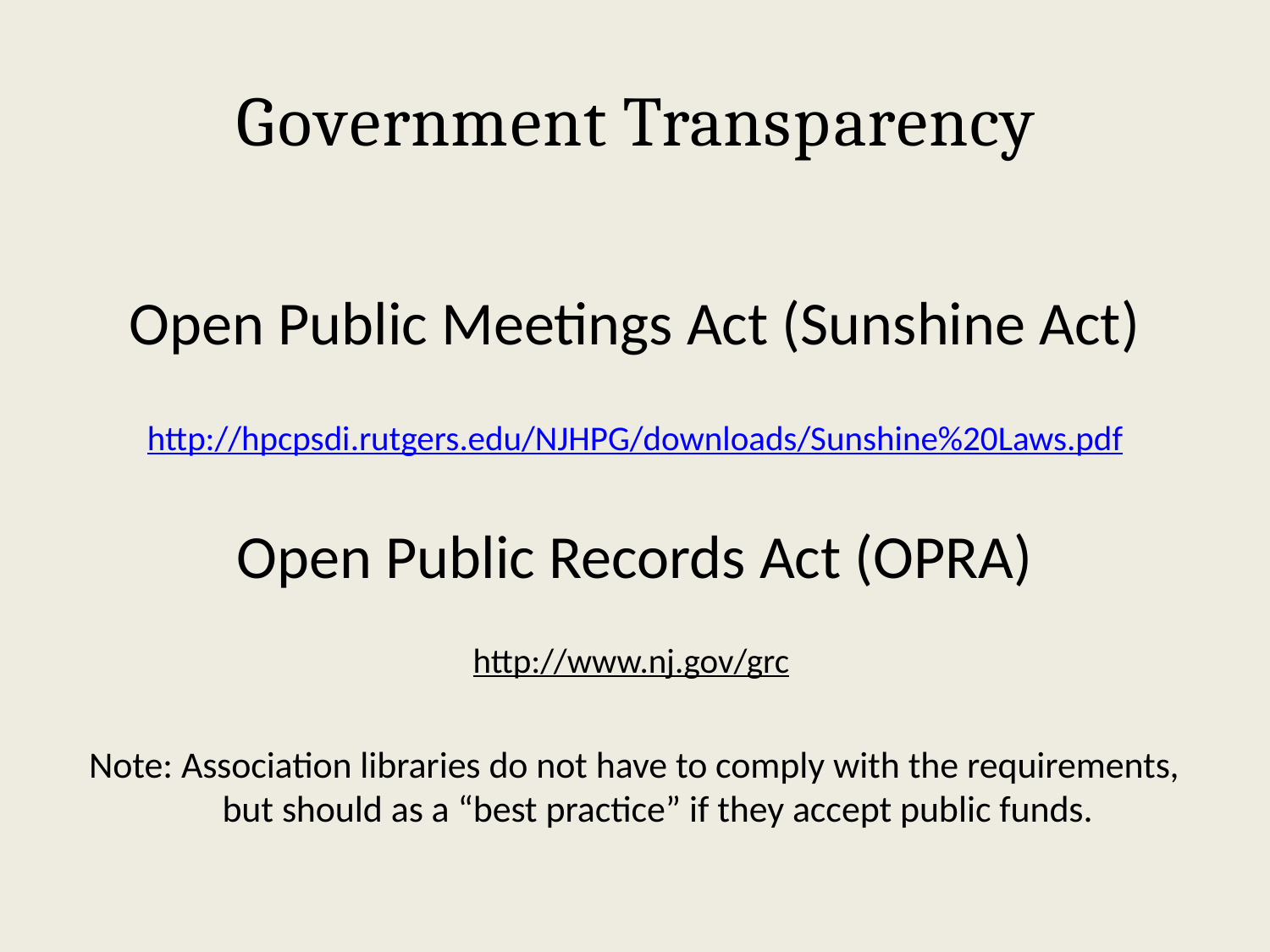

# Government Transparency

Open Public Meetings Act (Sunshine Act)

http://hpcpsdi.rutgers.edu/NJHPG/downloads/Sunshine%20Laws.pdf

Open Public Records Act (OPRA)

http://www.nj.gov/grc

Note: Association libraries do not have to comply with the requirements, but should as a “best practice” if they accept public funds.